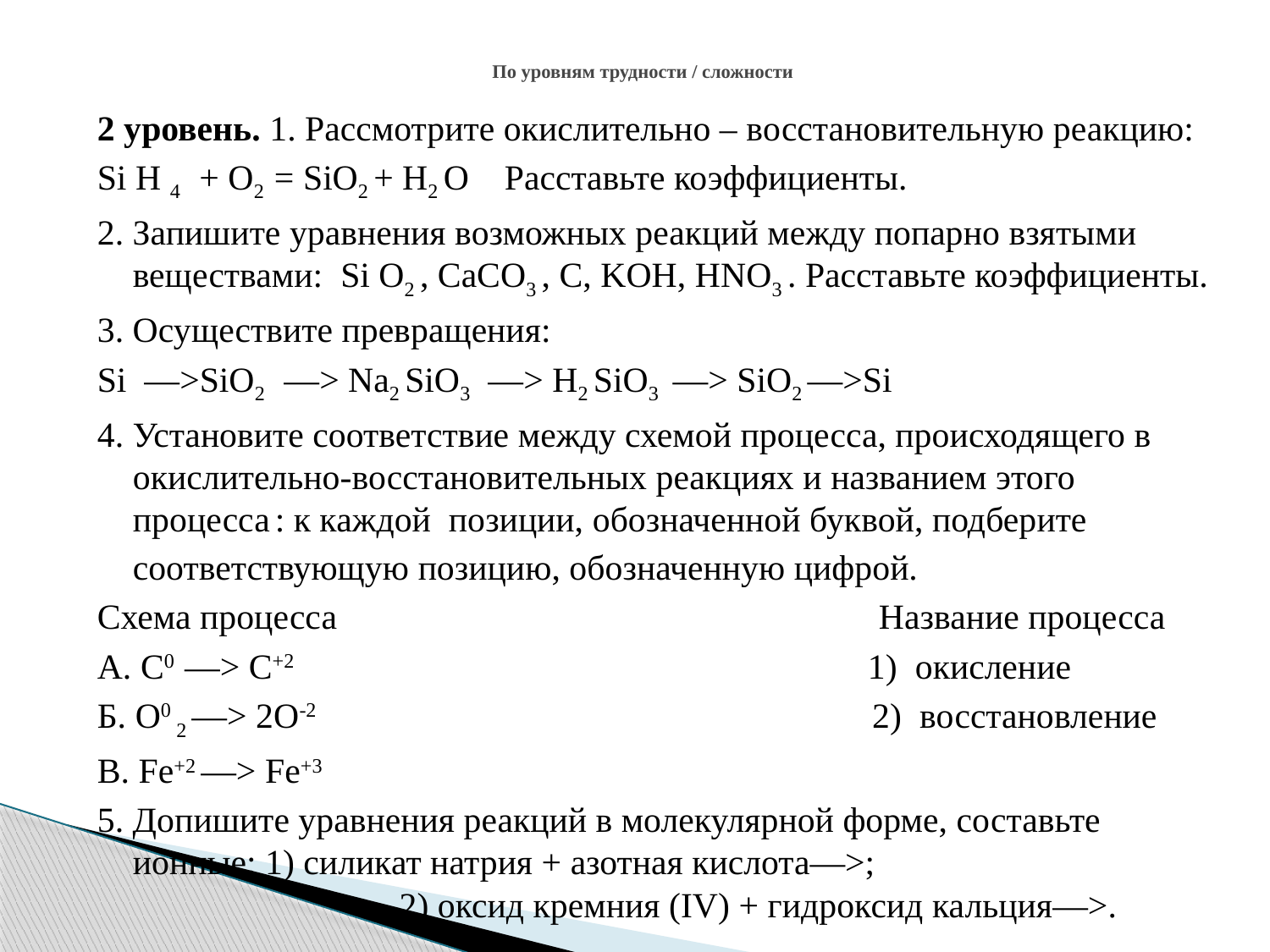

# По уровням трудности / сложности
2 уровень. 1. Рассмотрите окислительно – восстановительную реакцию:
Si H 4   + О2  = SiО2 + H2 O    Расставьте коэффициенты.
2. Запишите уравнения возможных реакций между попарно взятыми веществами:  Si O2 , CaCO3 , C, KOH, HNO3 . Расставьте коэффициенты.
3. Осуществите превращения:
Si  —>SiO2   —> Na2 SiO3  —> H2 SiO3  —> SiO2 —>Si
4. Установите соответствие между схемой процесса, происходящего в окислительно-восстановительных реакциях и названием этого процесса : к каждой  позиции, обозначенной буквой, подберите соответствующую позицию, обозначенную цифрой.
Схема процесса                                                             Название процесса
А. С0  —> С+2                                                                 1)  окисление
Б. О0 2 —> 2О-2                                                               2)  восстановление
В. Fe+2 —> Fe+3
5. Допишите уравнения реакций в молекулярной форме, составьте ионные: 1) силикат натрия + азотная кислота—>;                                                                      2) оксид кремния (IV) + гидроксид кальция—>.